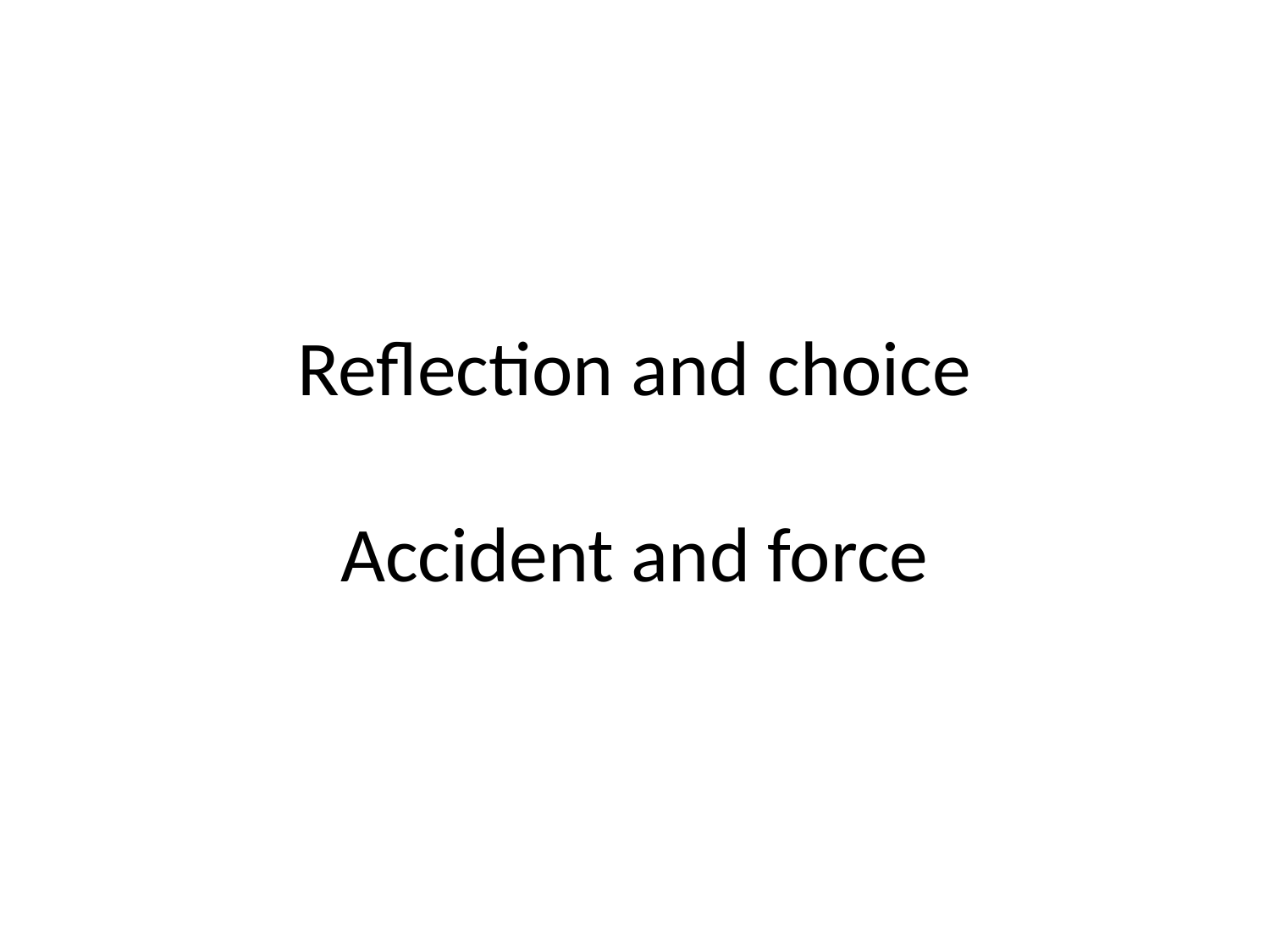

# Reflection and choice Accident and force